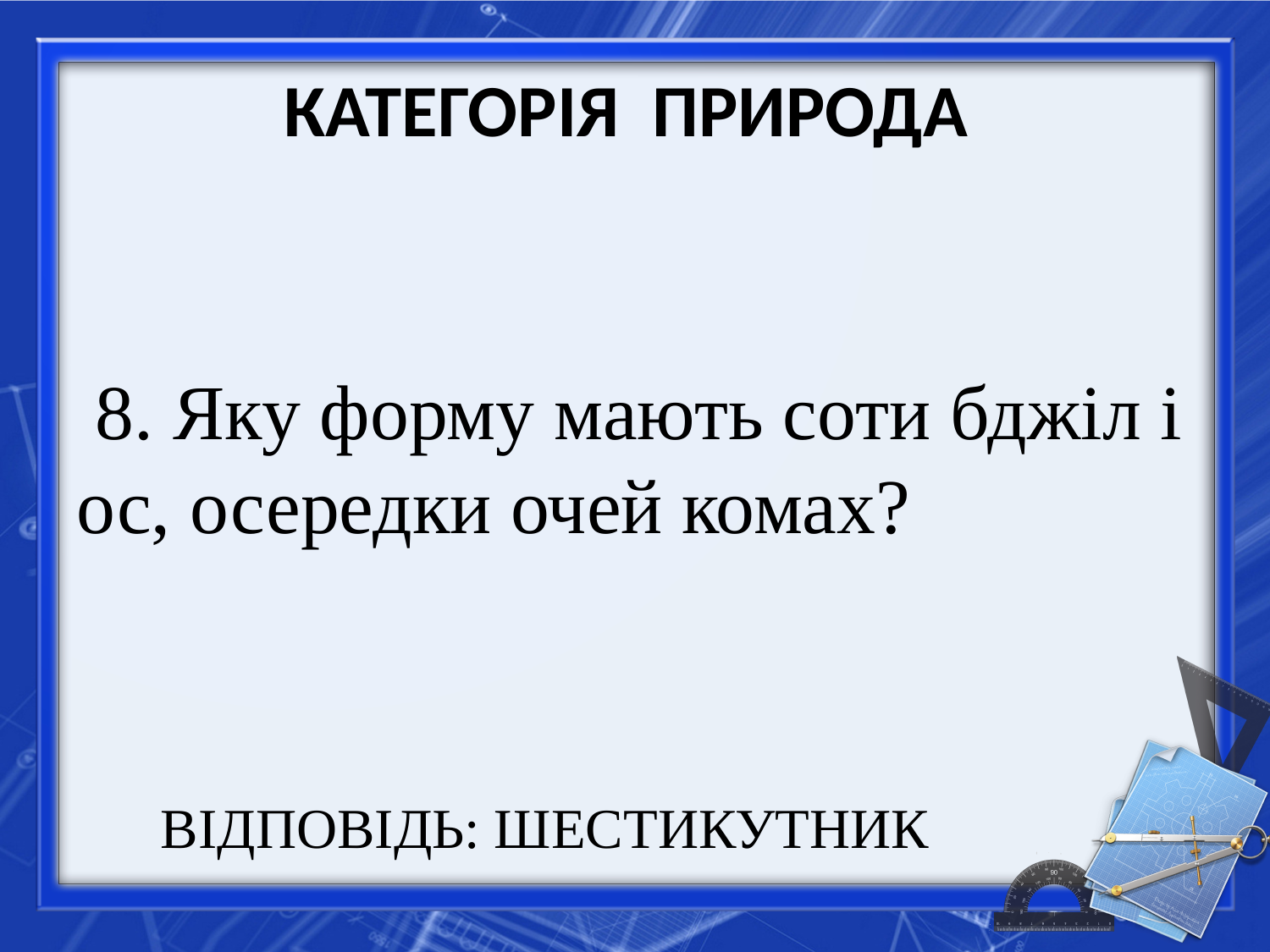

# КАТЕГОРІЯ  ПРИРОДА
 8. Яку форму мають соти бджіл і ос, осередки очей комах?
ВІДПОВІДЬ: ШЕСТИКУТНИК